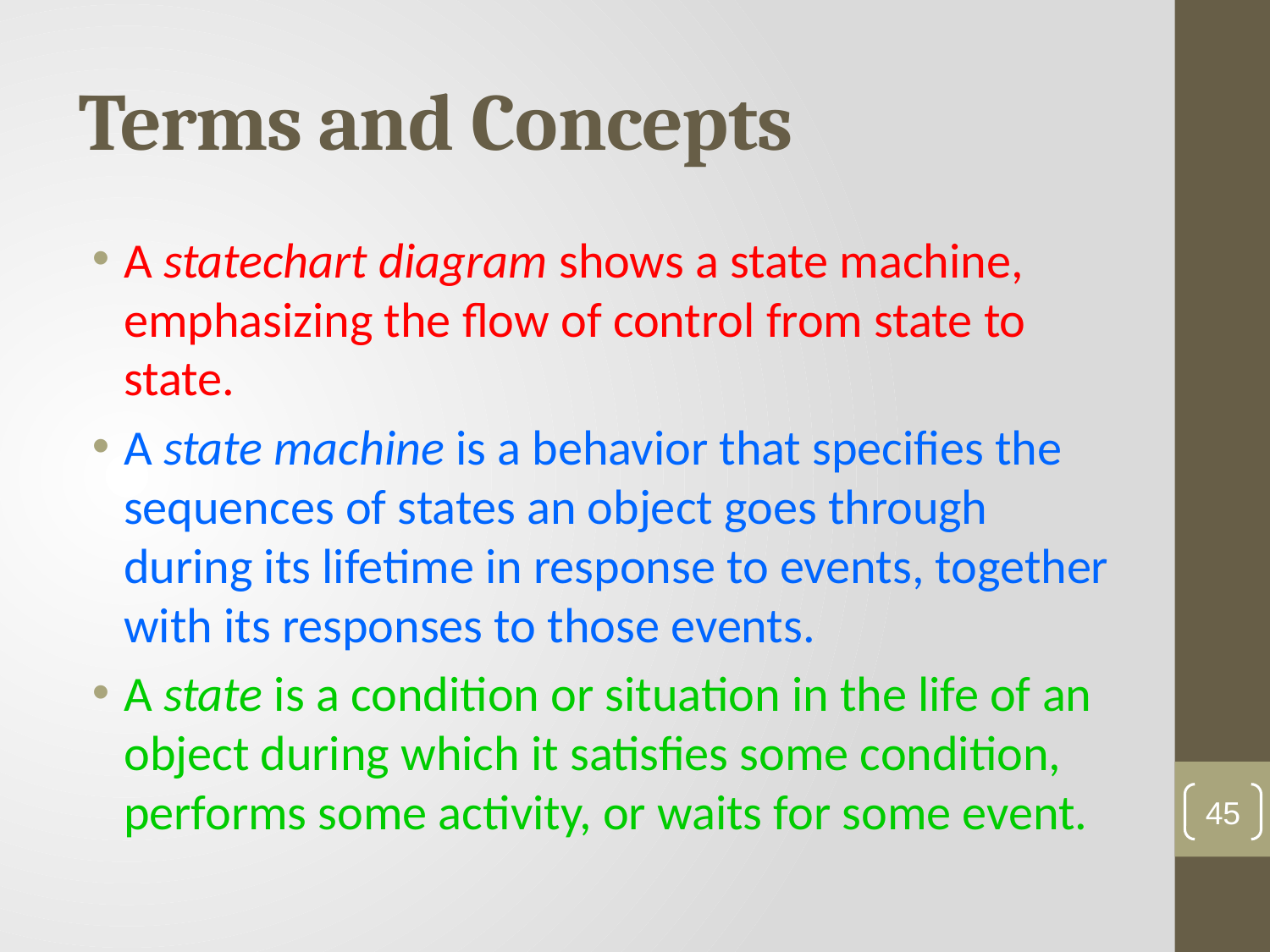

# Terms and Concepts
A statechart diagram shows a state machine, emphasizing the flow of control from state to state.
A state machine is a behavior that specifies the sequences of states an object goes through during its lifetime in response to events, together with its responses to those events.
A state is a condition or situation in the life of an object during which it satisfies some condition, performs some activity, or waits for some event.
45